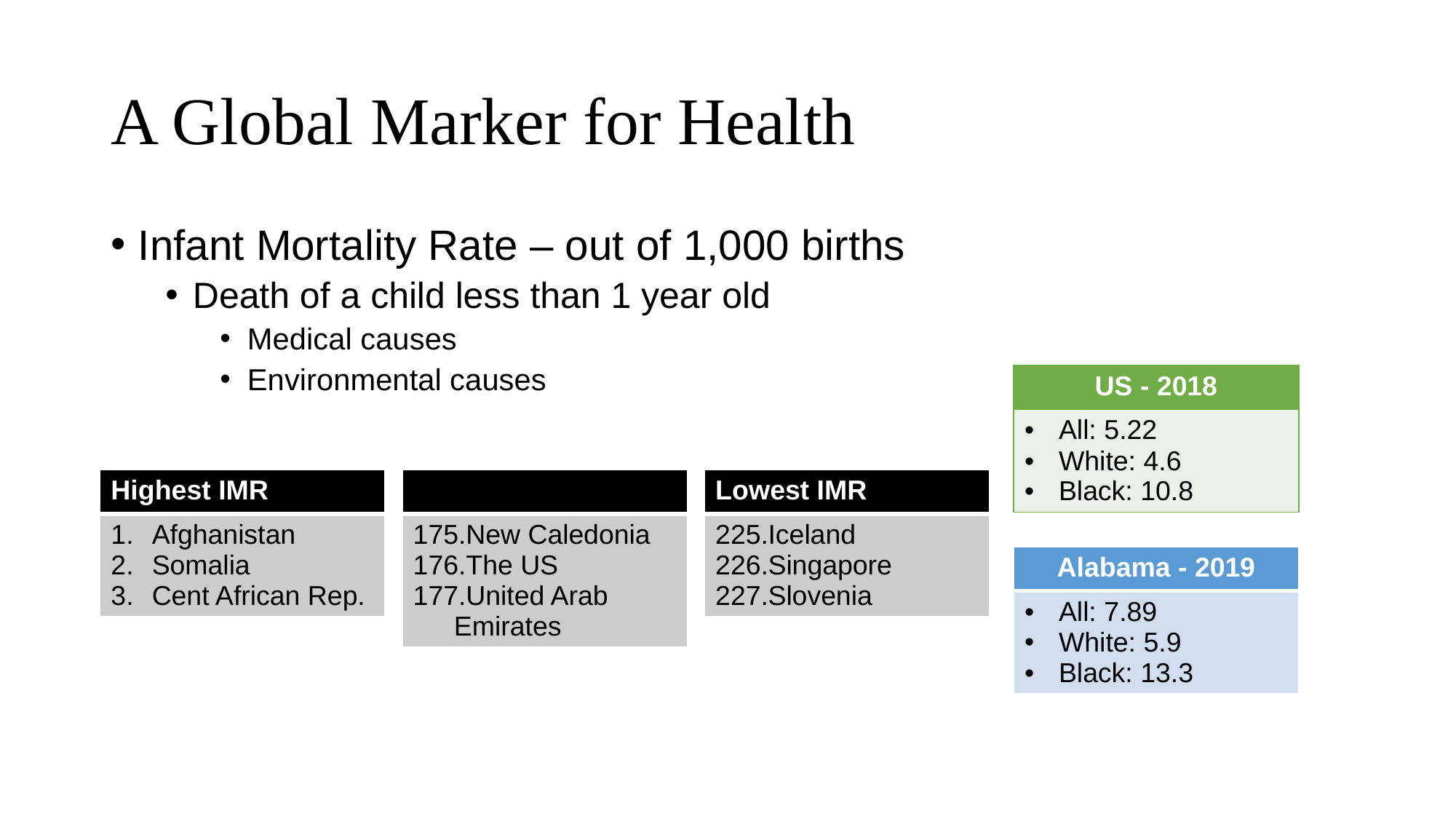

# A Global Marker for Health
Infant Mortality Rate – out of 1,000 births
Death of a child less than 1 year old
Medical causes
Environmental causes
| US - 2018 |
| --- |
| All: 5.22 White: 4.6 Black: 10.8 |
| Highest IMR |
| --- |
| Afghanistan Somalia Cent African Rep. |
|  |
| --- |
| New Caledonia The US United Arab Emirates |
| Lowest IMR |
| --- |
| Iceland Singapore Slovenia |
| Alabama - 2019 |
| --- |
| All: 7.89 White: 5.9 Black: 13.3 |